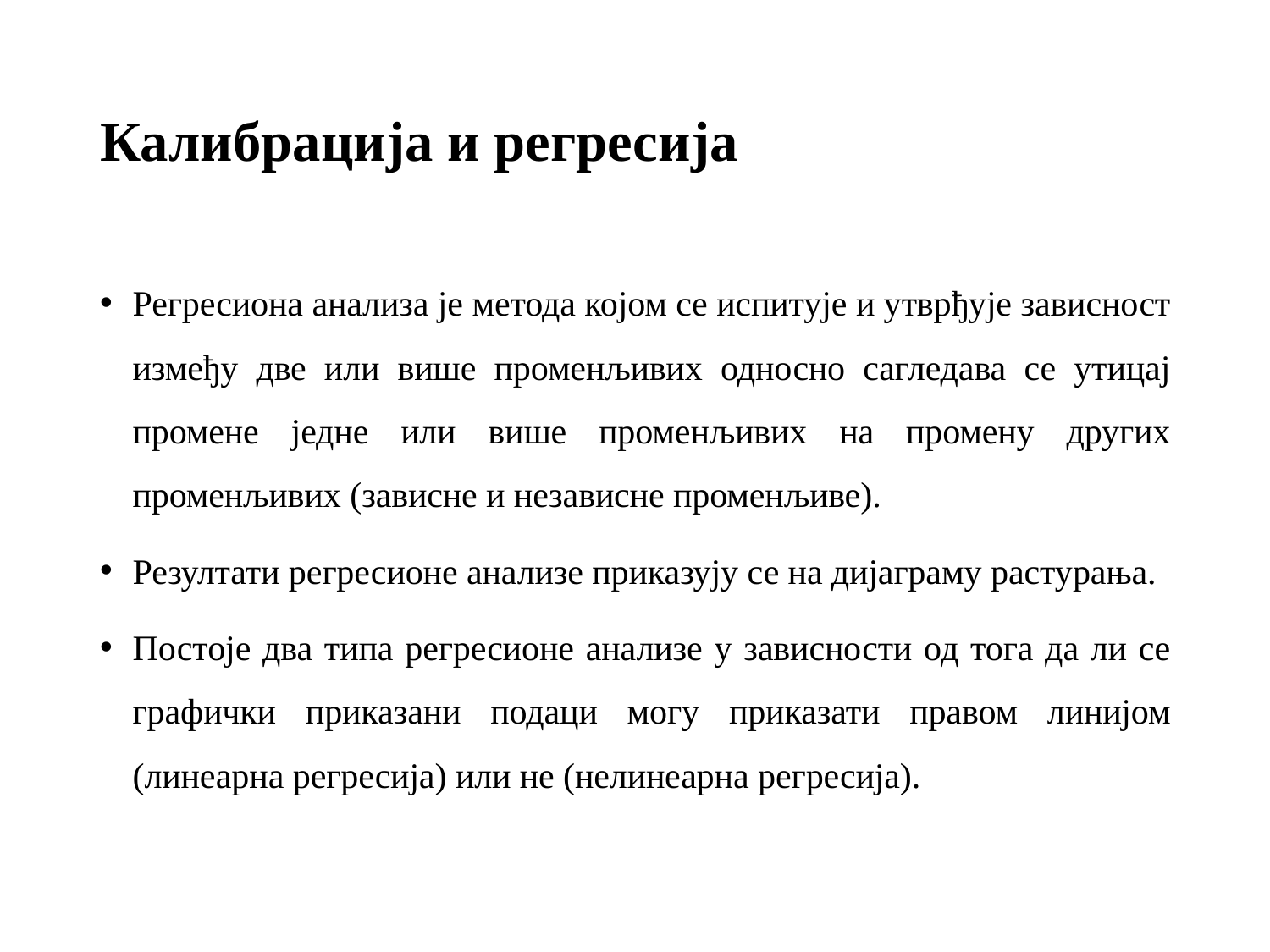

# Калибрација и регресија
Регресиона анализа је метода којом се испитује и утврђује зависност између две или више променљивих односно сагледава се утицај промене једне или више променљивих на промену других променљивих (зависне и независне променљиве).
Резултати регресионе анализе приказују се на дијаграму растурања.
Постоје два типа регресионе анализе у зависности од тога да ли се графички приказани подаци могу приказати правом линијом (линеарна регресија) или не (нелинеарна регресија).